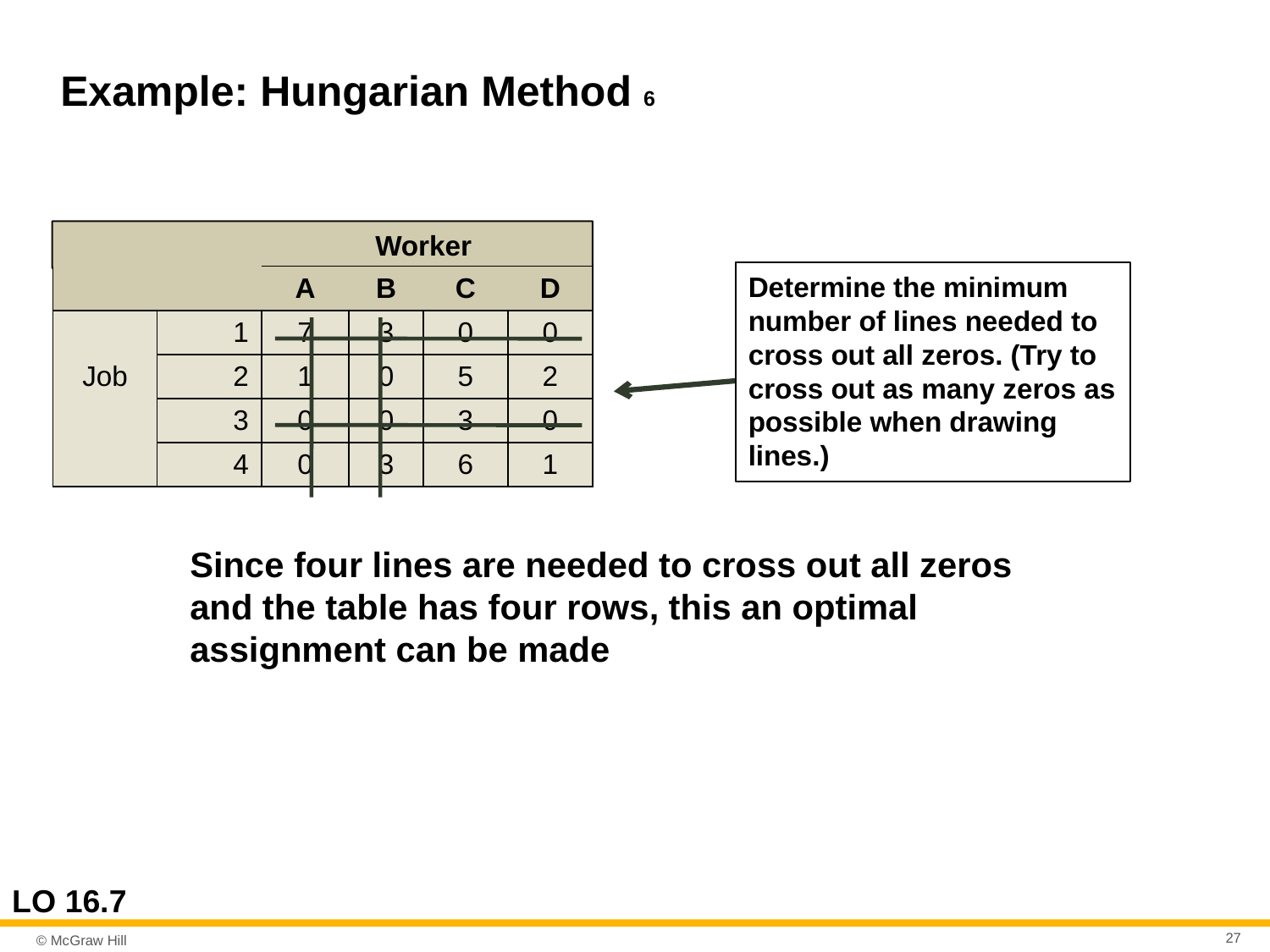

# Example: Hungarian Method 6
Worker
Determine the minimum number of lines needed to cross out all zeros. (Try to cross out as many zeros as possible when drawing lines.)
|  |  | A | B | C | D |
| --- | --- | --- | --- | --- | --- |
|  | 1 | 7 | 3 | 0 | 0 |
| Job | 2 | 1 | 0 | 5 | 2 |
|  | 3 | 0 | 0 | 3 | 0 |
|  | 4 | 0 | 3 | 6 | 1 |
Since four lines are needed to cross out all zeros and the table has four rows, this an optimal assignment can be made
LO 16.7